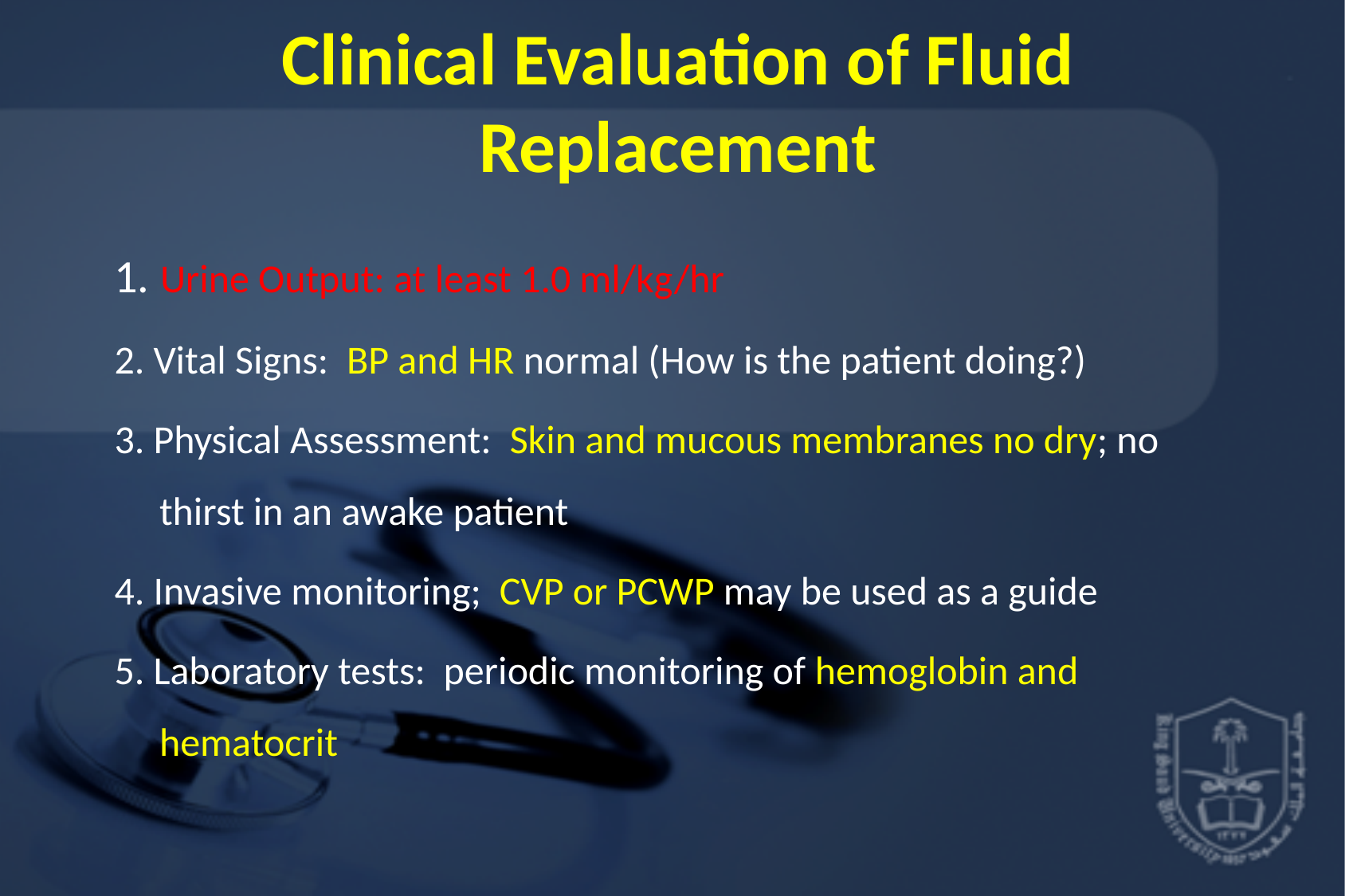

# Clinical Evaluation of Fluid Replacement
1. Urine Output: at least 1.0 ml/kg/hr
2. Vital Signs:  BP and HR normal (How is the patient doing?)
3. Physical Assessment:  Skin and mucous membranes no dry; no thirst in an awake patient
4. Invasive monitoring;  CVP or PCWP may be used as a guide
5. Laboratory tests:  periodic monitoring of hemoglobin and hematocrit